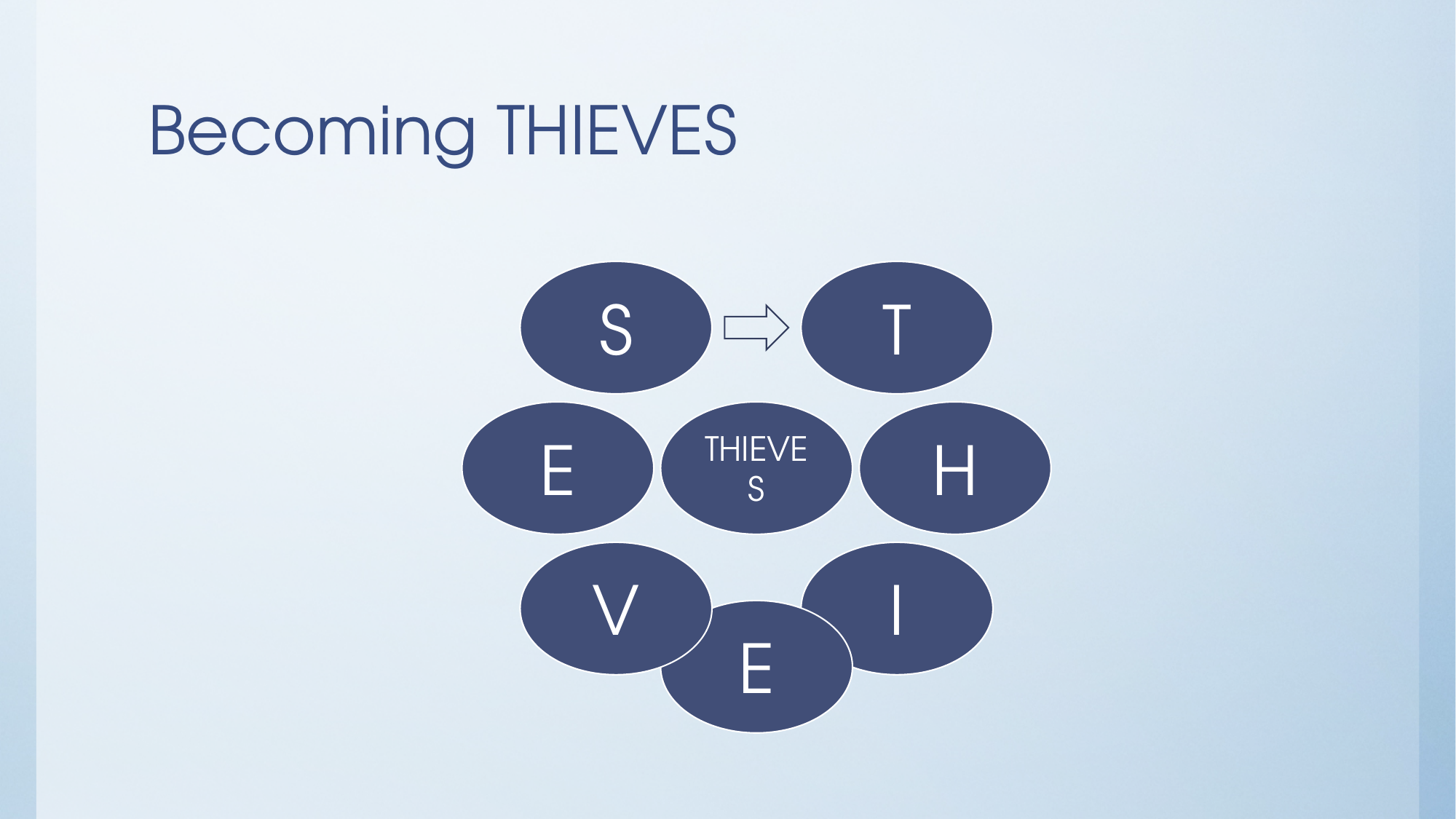

# Becoming THIEVES

THIEVES
T
H
I
S
E
V
E